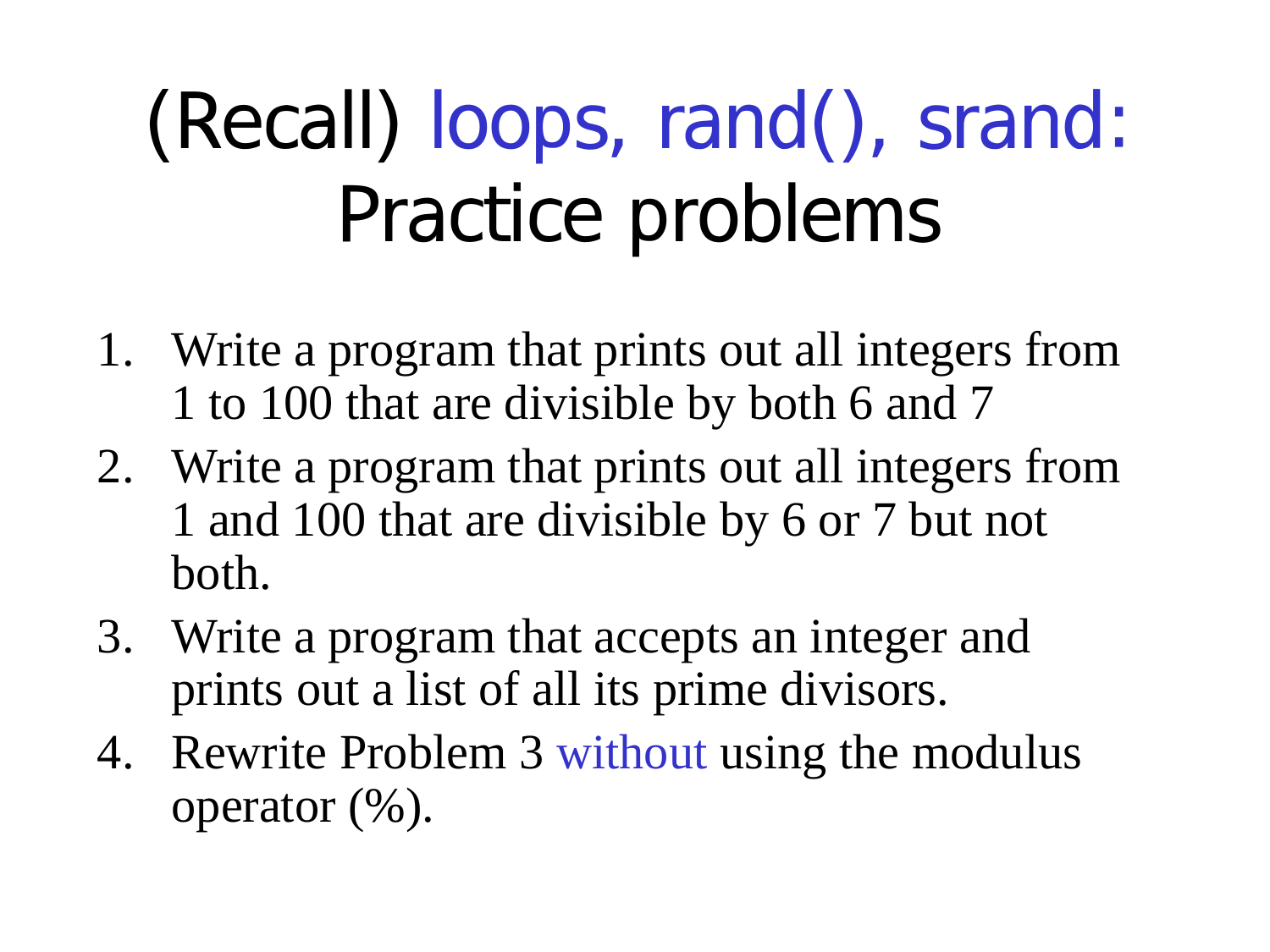

# (Recall) loops, rand(), srand: Practice problems
Write a program that prints out all integers from
1 to 100 that are divisible by both 6 and 7
Write a program that prints out all integers from
1 and 100 that are divisible by 6 or 7 but not both.
Write a program that accepts an integer and prints out a list of all its prime divisors.
Rewrite Problem 3 without using the modulus operator (%).